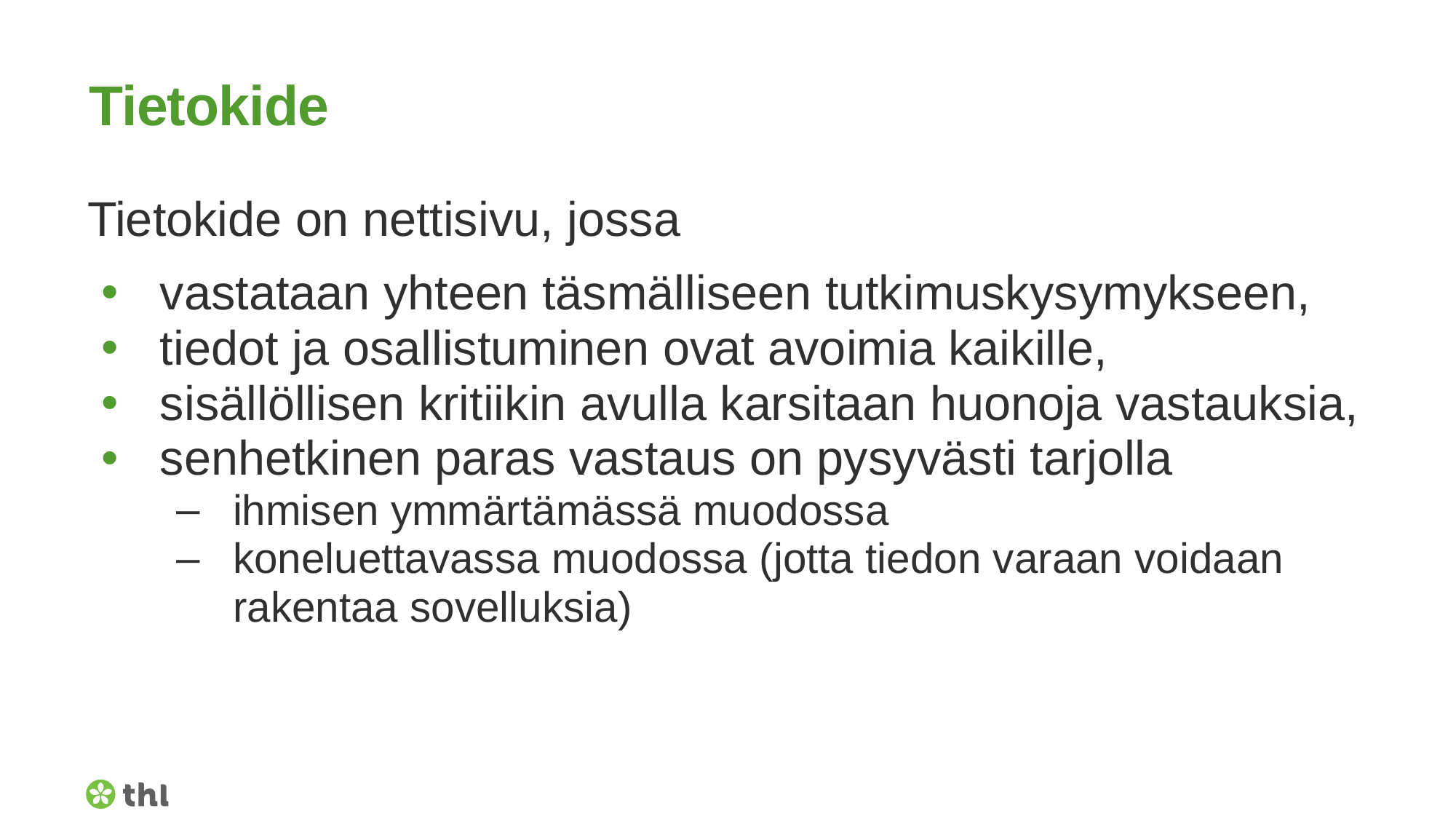

# Tietokide
Tietokide on nettisivu, jossa
vastataan yhteen täsmälliseen tutkimuskysymykseen,
tiedot ja osallistuminen ovat avoimia kaikille,
sisällöllisen kritiikin avulla karsitaan huonoja vastauksia,
senhetkinen paras vastaus on pysyvästi tarjolla
ihmisen ymmärtämässä muodossa
koneluettavassa muodossa (jotta tiedon varaan voidaan rakentaa sovelluksia)
8